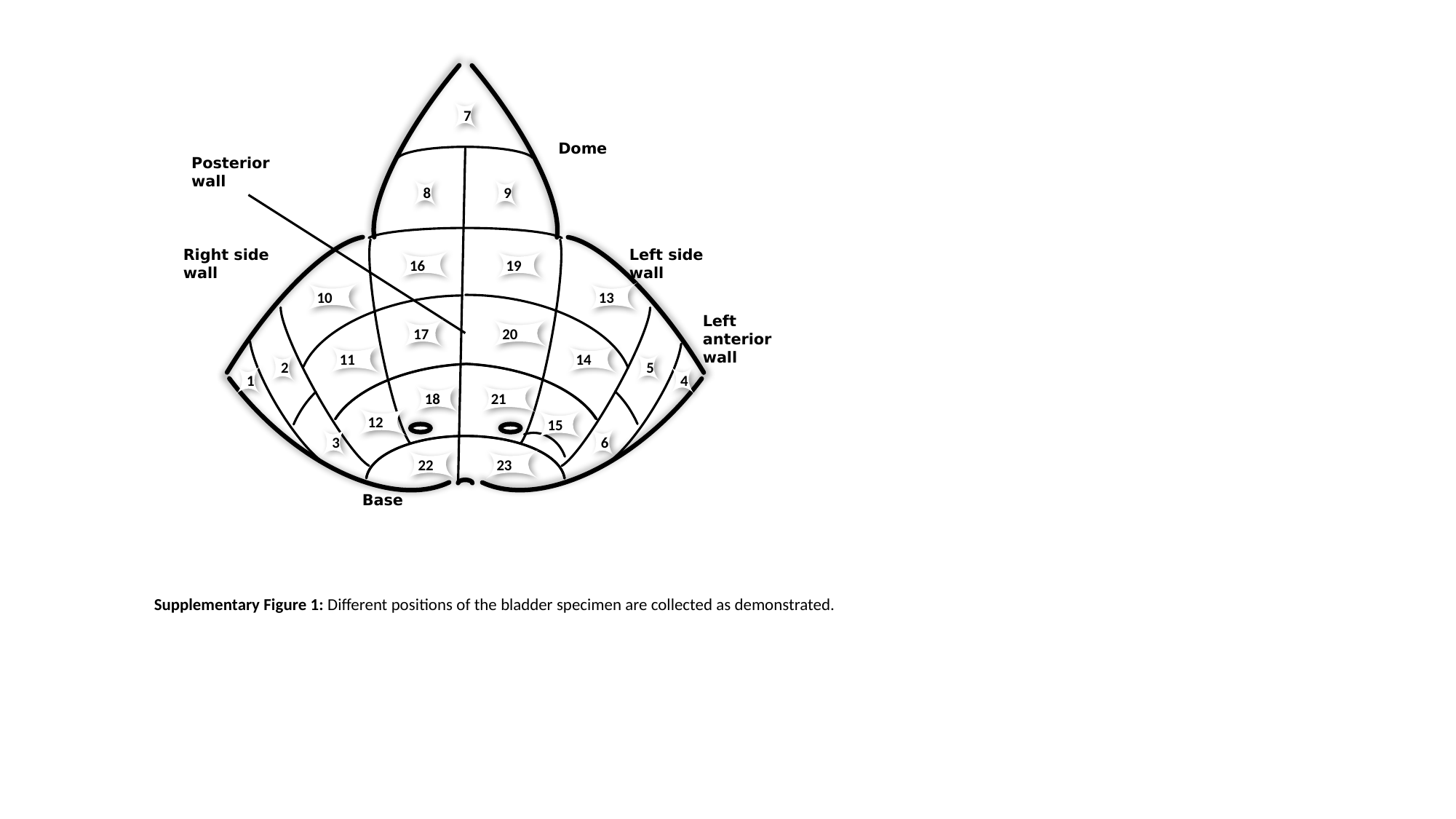

7
Dome

Posterior wall
8
9

Right side wall
Left side wall
16
19
10
13

Left anterior wall

17
20

11
14
2
5

1
4

18
21

12
15

3
6

22
23

Base
Supplementary Figure 1: Different positions of the bladder specimen are collected as demonstrated.